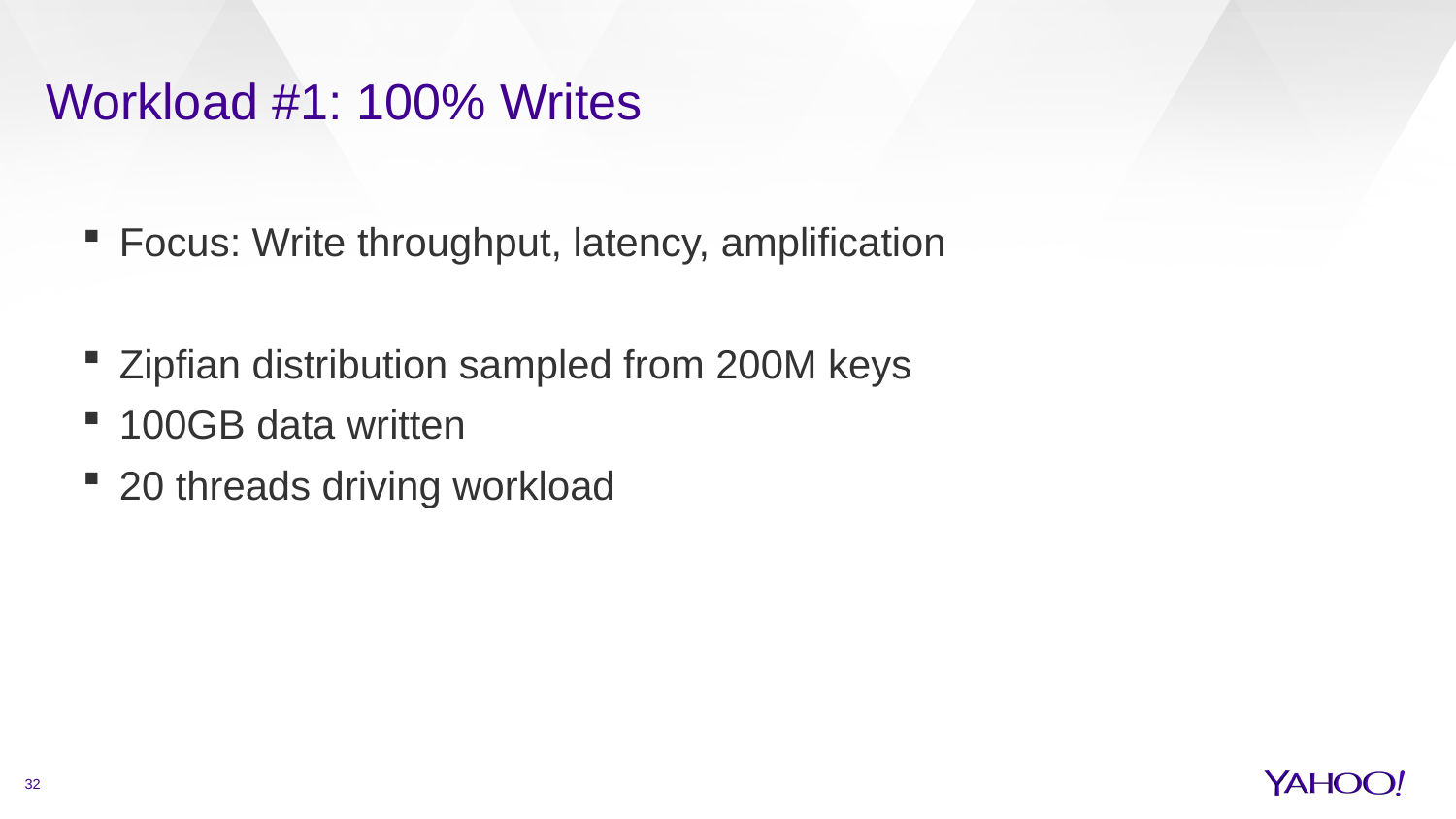

# Workload #1: 100% Writes
Focus: Write throughput, latency, amplification

Zipfian distribution sampled from 200M keys
100GB data written
20 threads driving workload
32